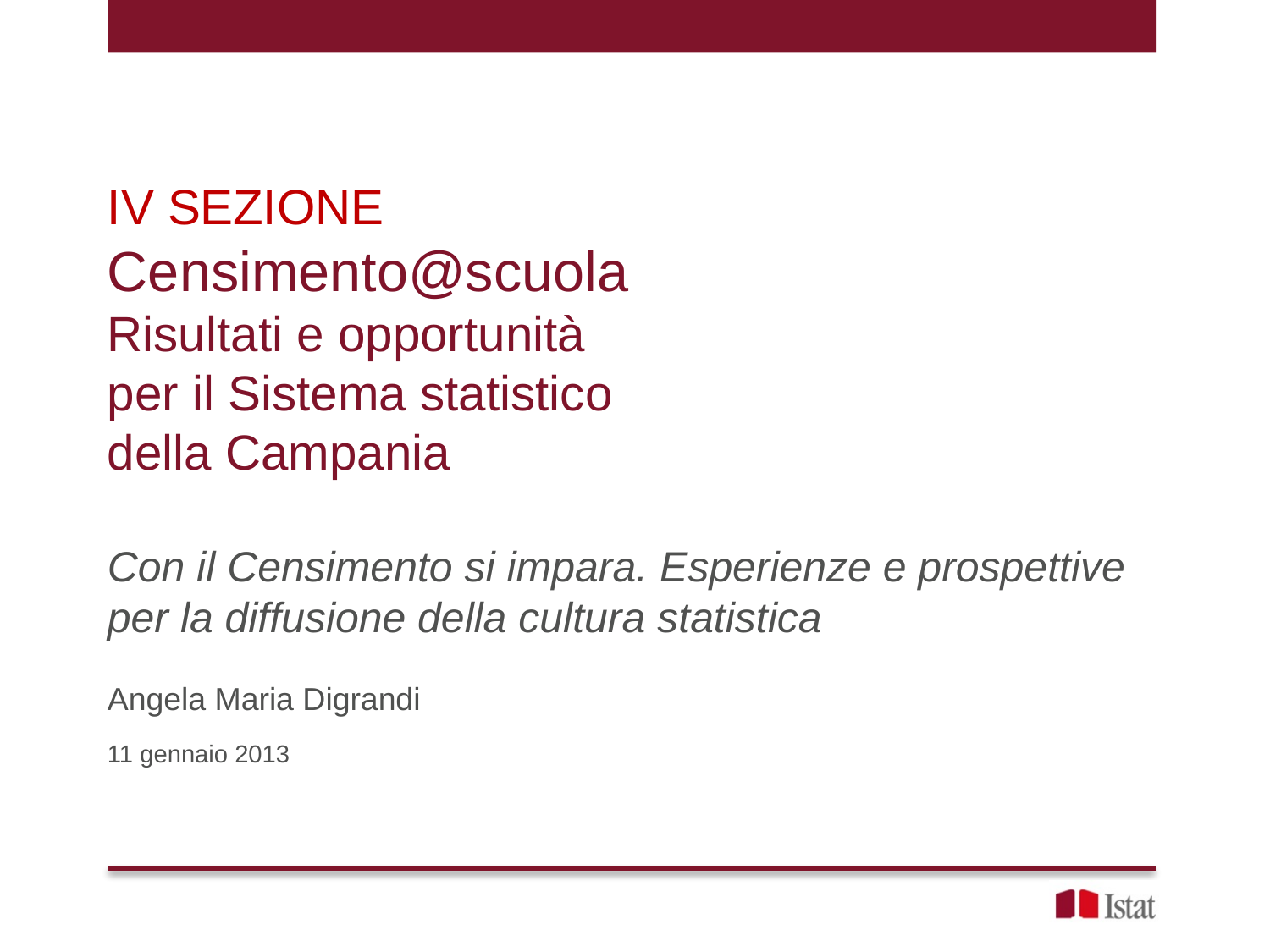

IV SEZIONE
Censimento@scuola
Risultati e opportunità
per il Sistema statistico
della Campania

Con il Censimento si impara. Esperienze e prospettive per la diffusione della cultura statistica

Angela Maria Digrandi

11 gennaio 2013